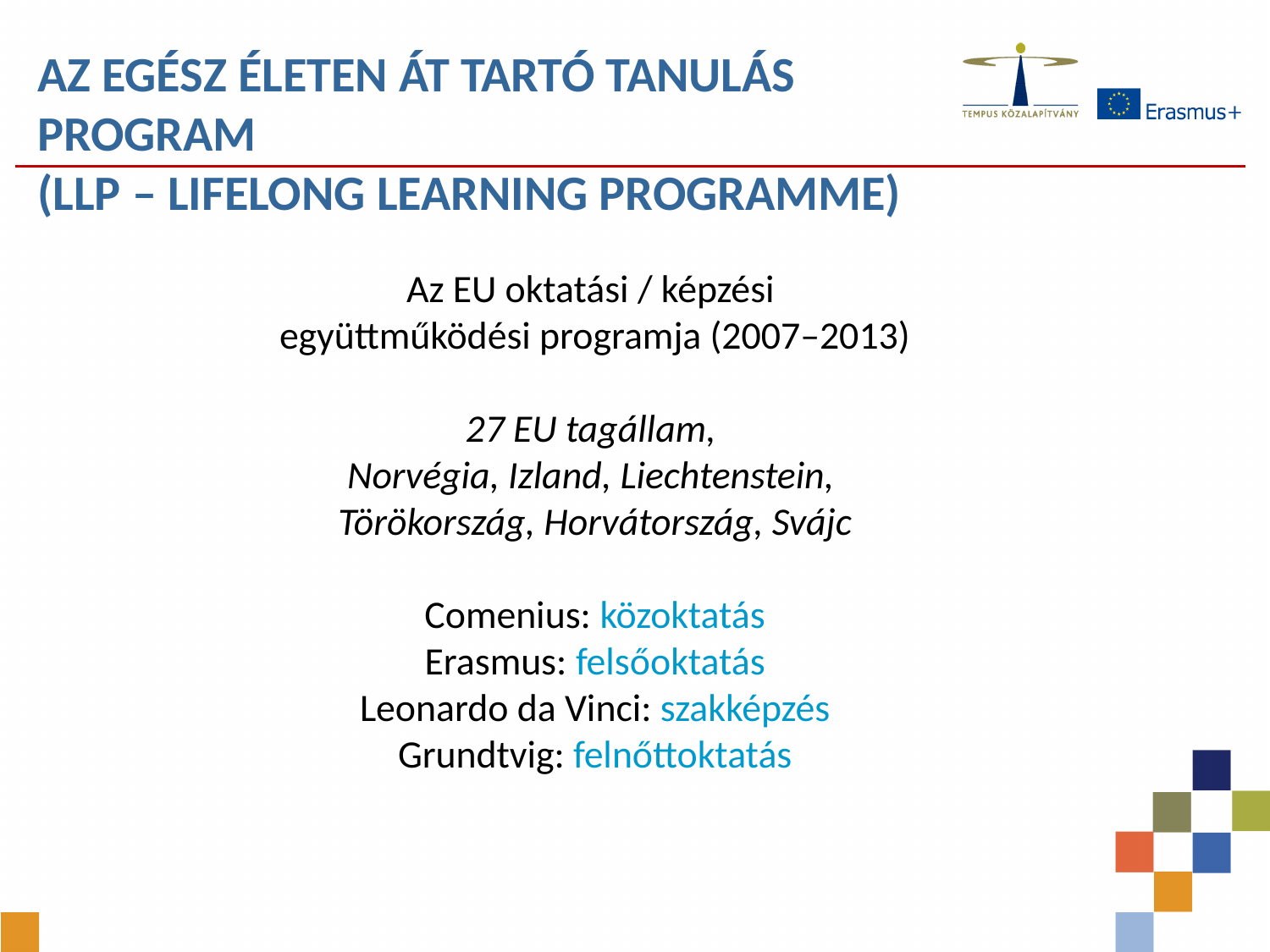

Az Egész életen át tartó tanulás
program
(LLP – Lifelong Learning Programme)

Az EU oktatási / képzési
együttműködési programja (2007–2013)

27 EU tagállam,
Norvégia, Izland, Liechtenstein,
Törökország, Horvátország, Svájc

Comenius: közoktatás
Erasmus: felsőoktatás
Leonardo da Vinci: szakképzés
Grundtvig: felnőttoktatás